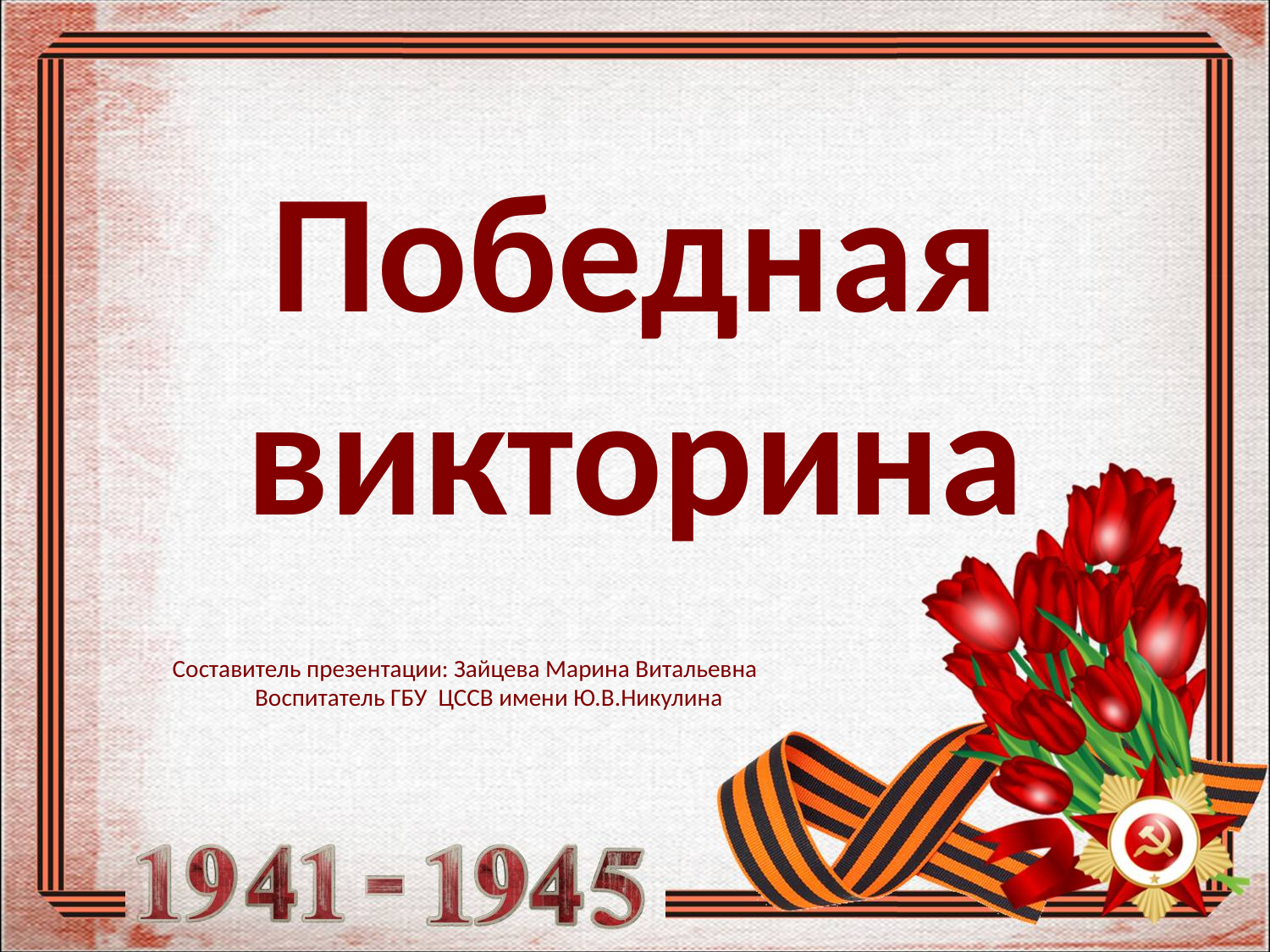

# Победная викторина
Составитель презентации: Зайцева Марина Витальевна Воспитатель ГБУ  ЦССВ имени Ю.В.Никулина